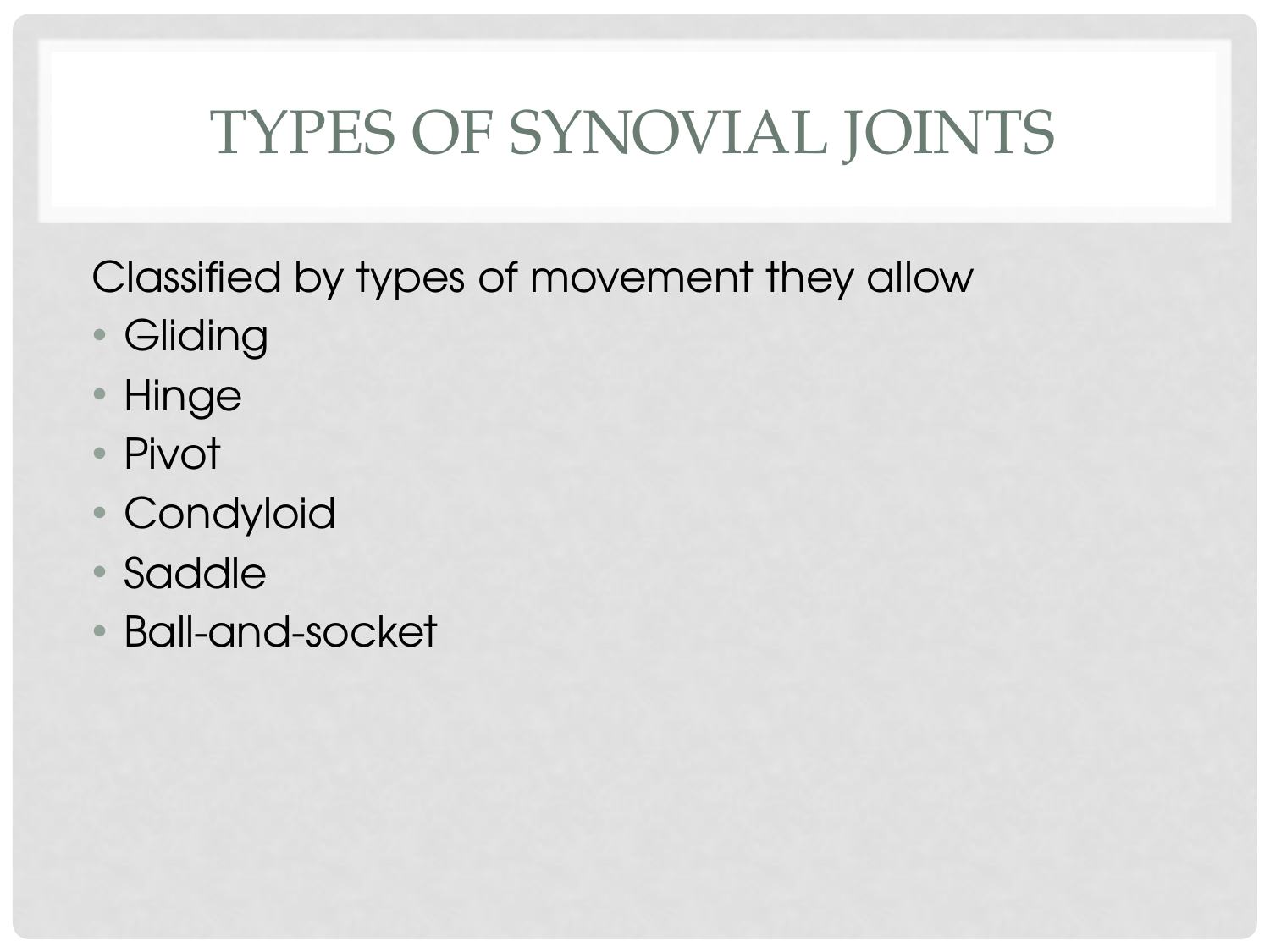

# Types of synovial joints
Classified by types of movement they allow
Gliding
Hinge
Pivot
Condyloid
Saddle
Ball-and-socket